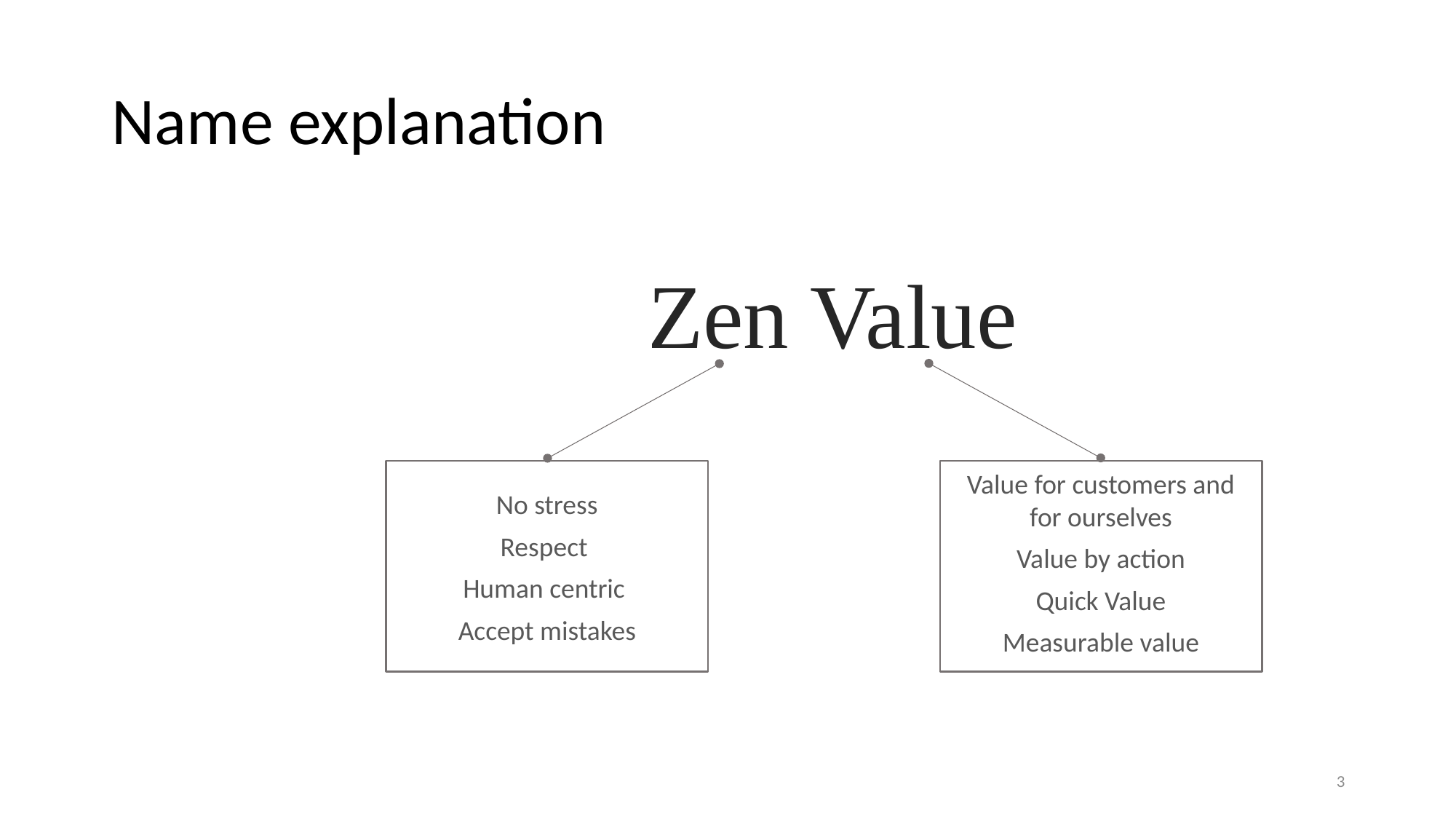

# Name explanation
Zen Value
No stress
Respect
Human centric
Accept mistakes
Value for customers and for ourselves
Value by action
Quick Value
Measurable value
3